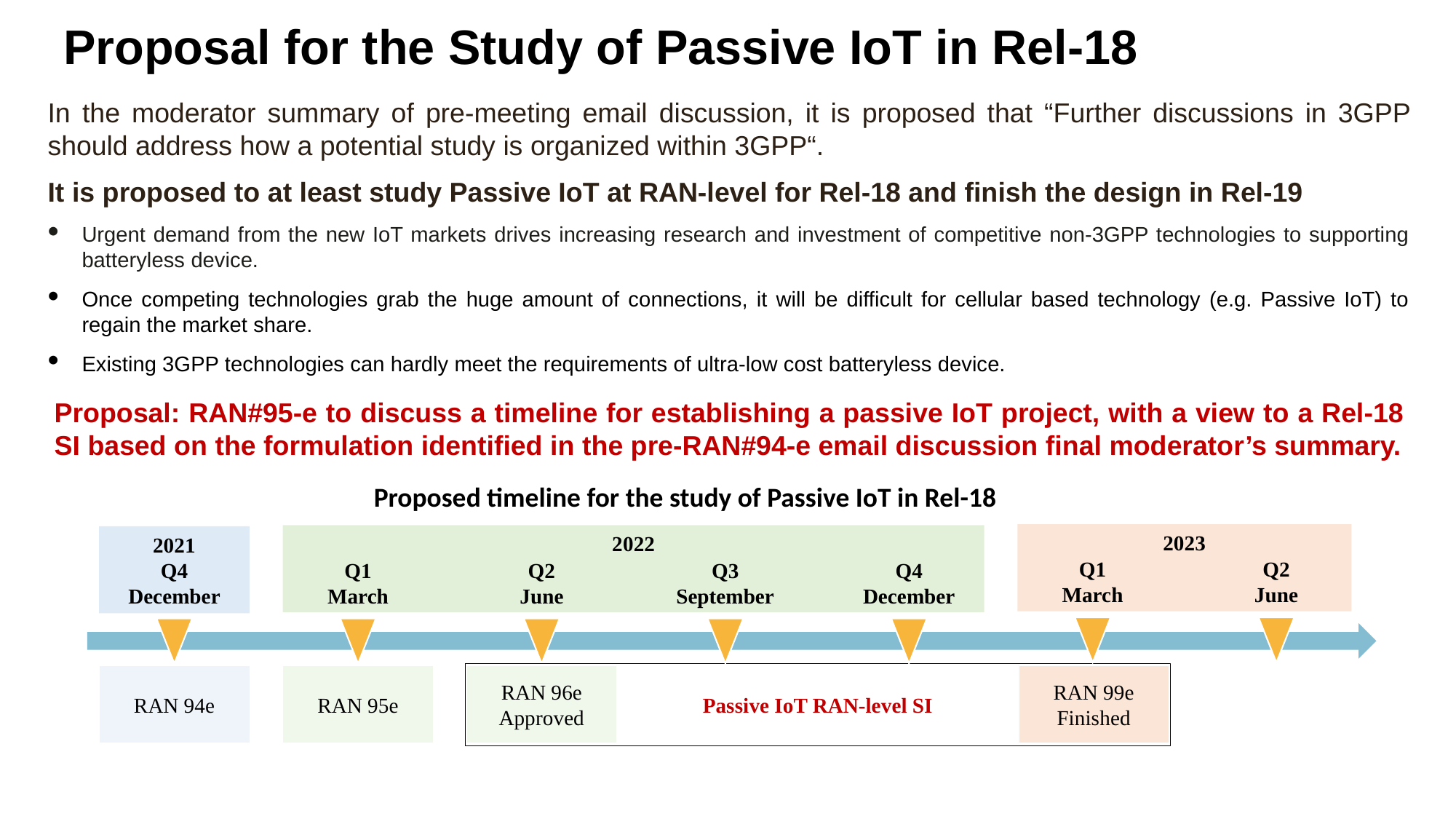

Proposal for the Study of Passive IoT in Rel-18
In the moderator summary of pre-meeting email discussion, it is proposed that “Further discussions in 3GPP should address how a potential study is organized within 3GPP“.
It is proposed to at least study Passive IoT at RAN-level for Rel-18 and finish the design in Rel-19
Urgent demand from the new IoT markets drives increasing research and investment of competitive non-3GPP technologies to supporting batteryless device.
Once competing technologies grab the huge amount of connections, it will be difficult for cellular based technology (e.g. Passive IoT) to regain the market share.
Existing 3GPP technologies can hardly meet the requirements of ultra-low cost batteryless device.
Proposal: RAN#95-e to discuss a timeline for establishing a passive IoT project, with a view to a Rel-18 SI based on the formulation identified in the pre-RAN#94-e email discussion final moderator’s summary.
Proposed timeline for the study of Passive IoT in Rel-18
2023

2022

Q1
March

Q2
June
2021
Q4
December

Q1
March

Q2
June

Q3
September

Q4
December

Passive IoT RAN-level SI
RAN 94e
RAN 95e
RAN 99e
Finished
RAN 96e
Approved